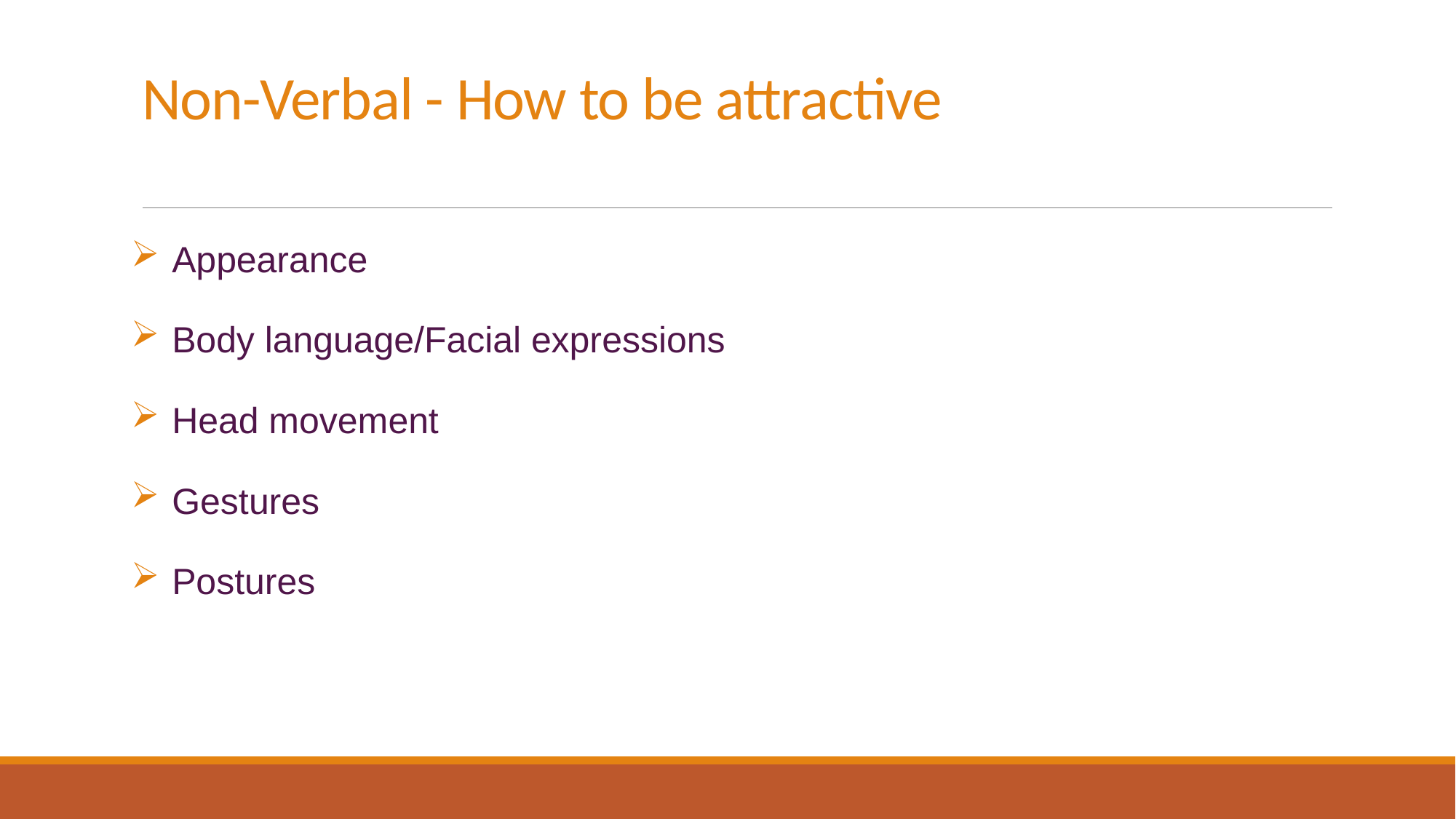

# Non-Verbal - How to be attractive
Appearance
Body language/Facial expressions
Head movement
Gestures
Postures